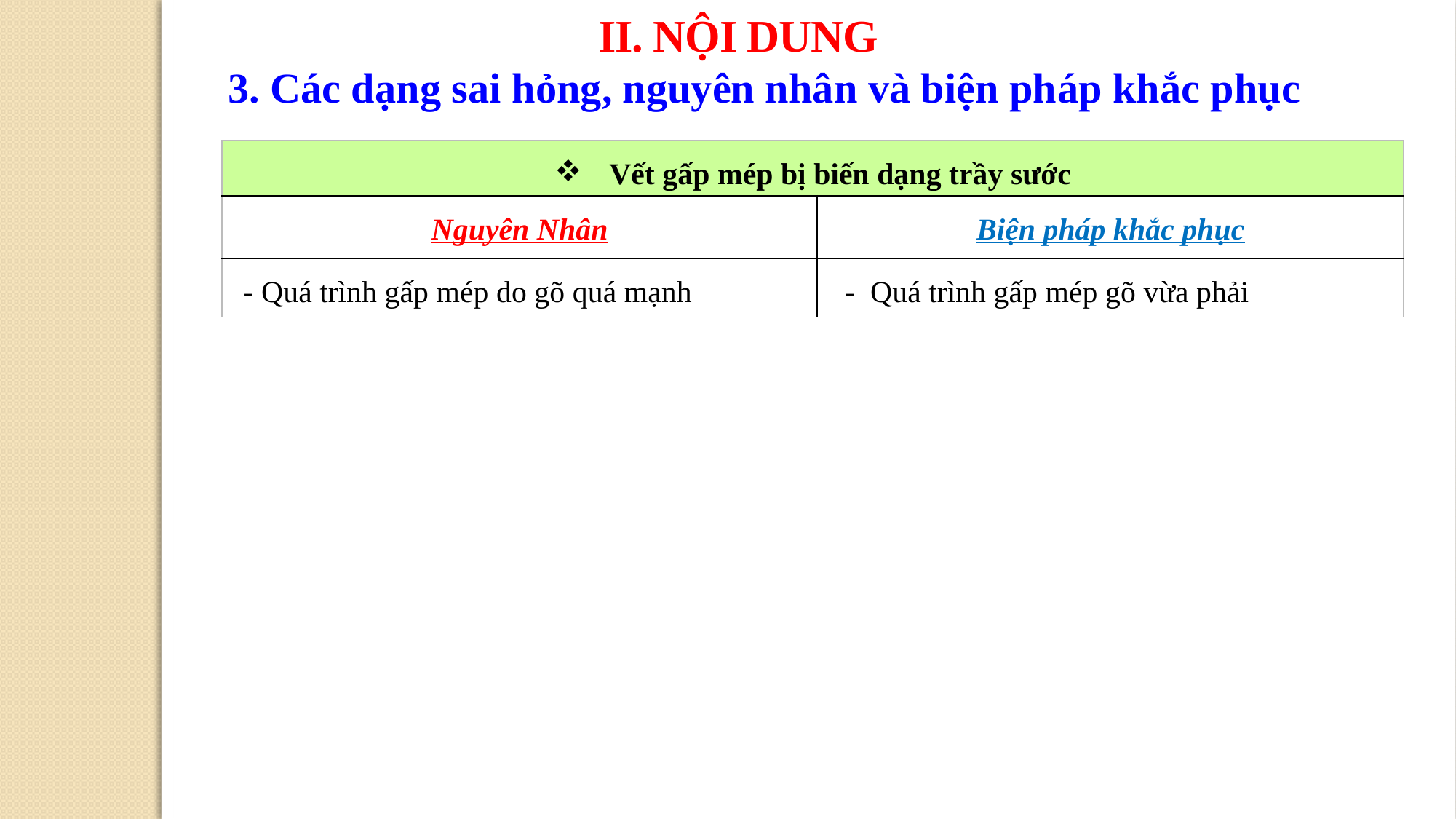

II. NỘI DUNG

3. Các dạng sai hỏng, nguyên nhân và biện pháp khắc phục
| Vết gấp mép bị biến dạng trầy sước |  |
| --- | --- |
| Nguyên Nhân | Biện pháp khắc phục |
| - Quá trình gấp mép do gõ quá mạnh | - Quá trình gấp mép gõ vừa phải |